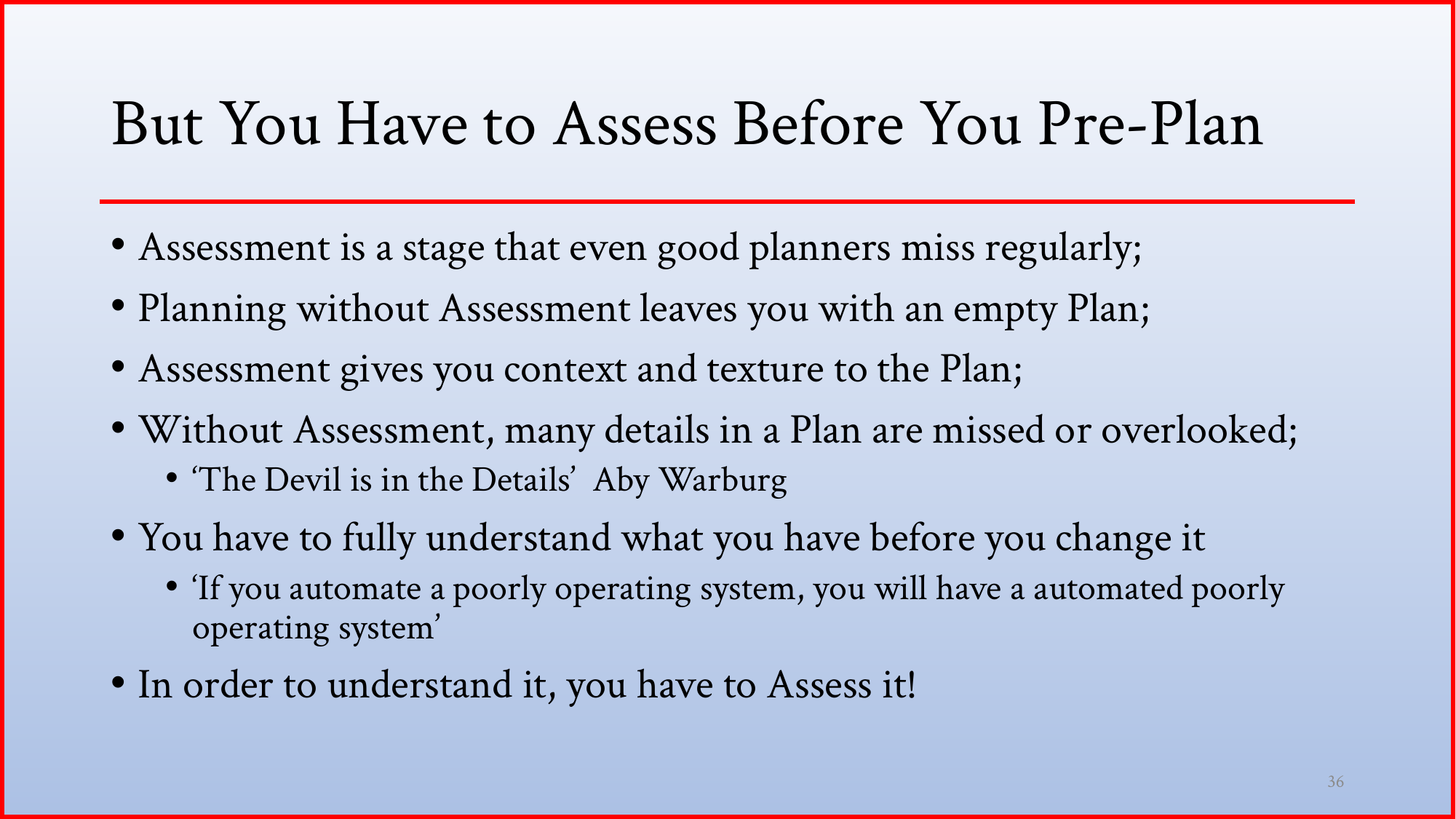

# But You Have to Assess Before You Pre-Plan
Assessment is a stage that even good planners miss regularly;
Planning without Assessment leaves you with an empty Plan;
Assessment gives you context and texture to the Plan;
Without Assessment, many details in a Plan are missed or overlooked;
‘The Devil is in the Details’  Aby Warburg
You have to fully understand what you have before you change it
‘If you automate a poorly operating system, you will have a automated poorly operating system’
In order to understand it, you have to Assess it!
36